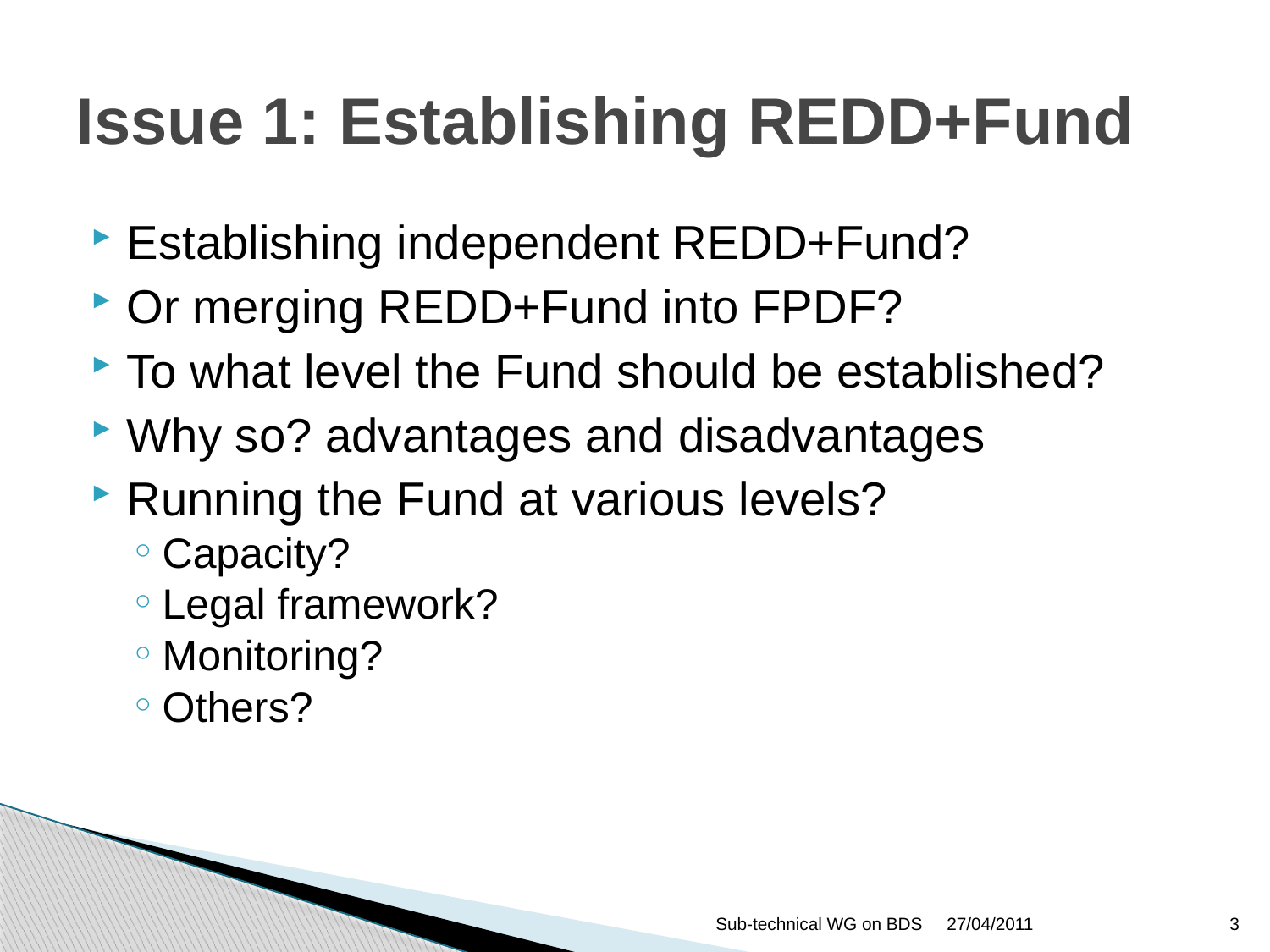

# Issue 1: Establishing REDD+Fund
Establishing independent REDD+Fund?
Or merging REDD+Fund into FPDF?
To what level the Fund should be established?
Why so? advantages and disadvantages
Running the Fund at various levels?
Capacity?
Legal framework?
Monitoring?
Others?

Sub-technical WG on BDS
27/04/2011
3